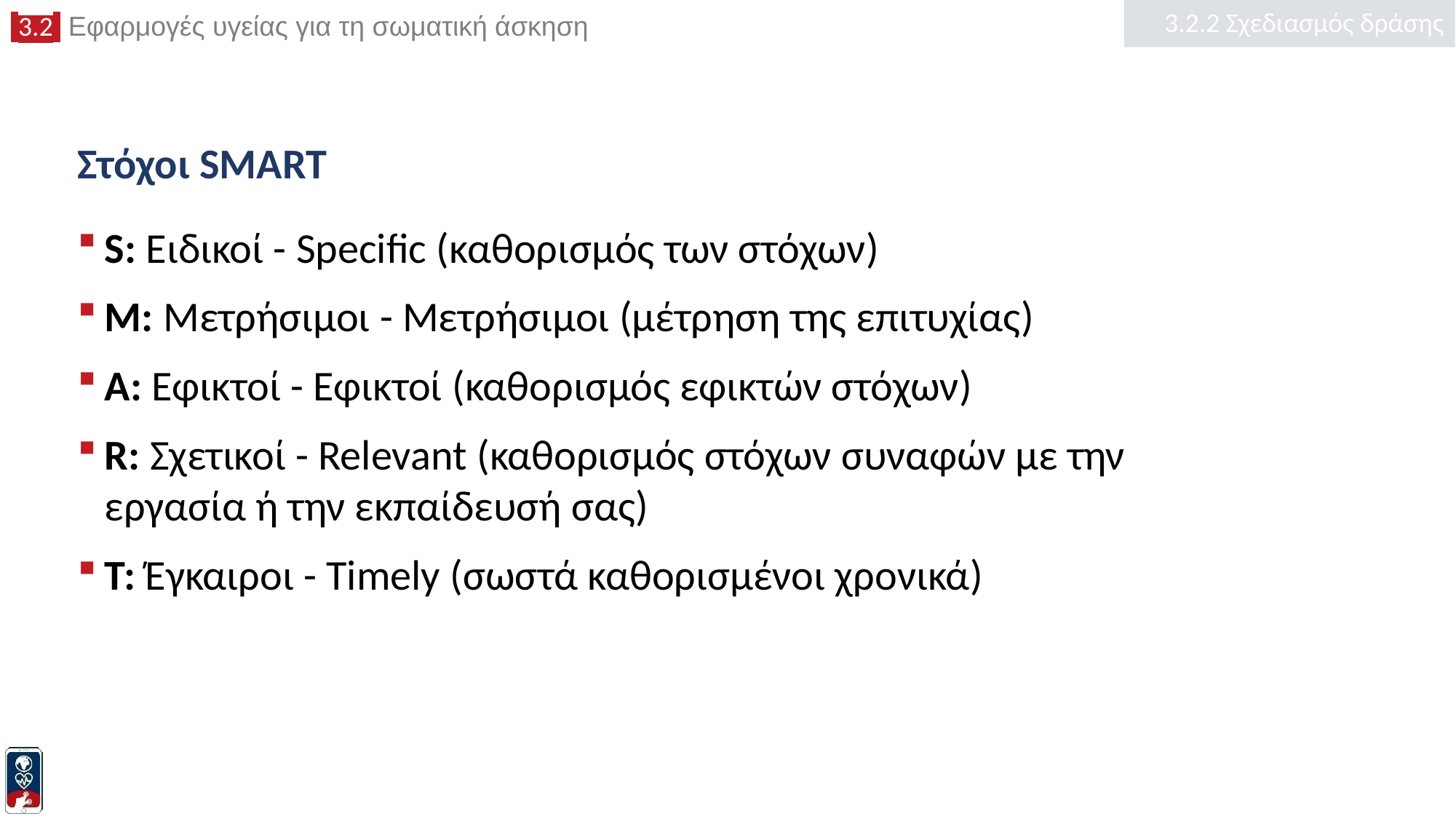

3.2.2 Σχεδιασμός δράσης
# Στόχοι SMART
S: Ειδικοί - Specific (καθορισμός των στόχων)
Μ: Μετρήσιμοι - Μετρήσιμοι (μέτρηση της επιτυχίας)
A: Εφικτοί - Εφικτοί (καθορισμός εφικτών στόχων)
R: Σχετικοί - Relevant (καθορισμός στόχων συναφών με την εργασία ή την εκπαίδευσή σας)
T: Έγκαιροι - Timely (σωστά καθορισμένοι χρονικά)